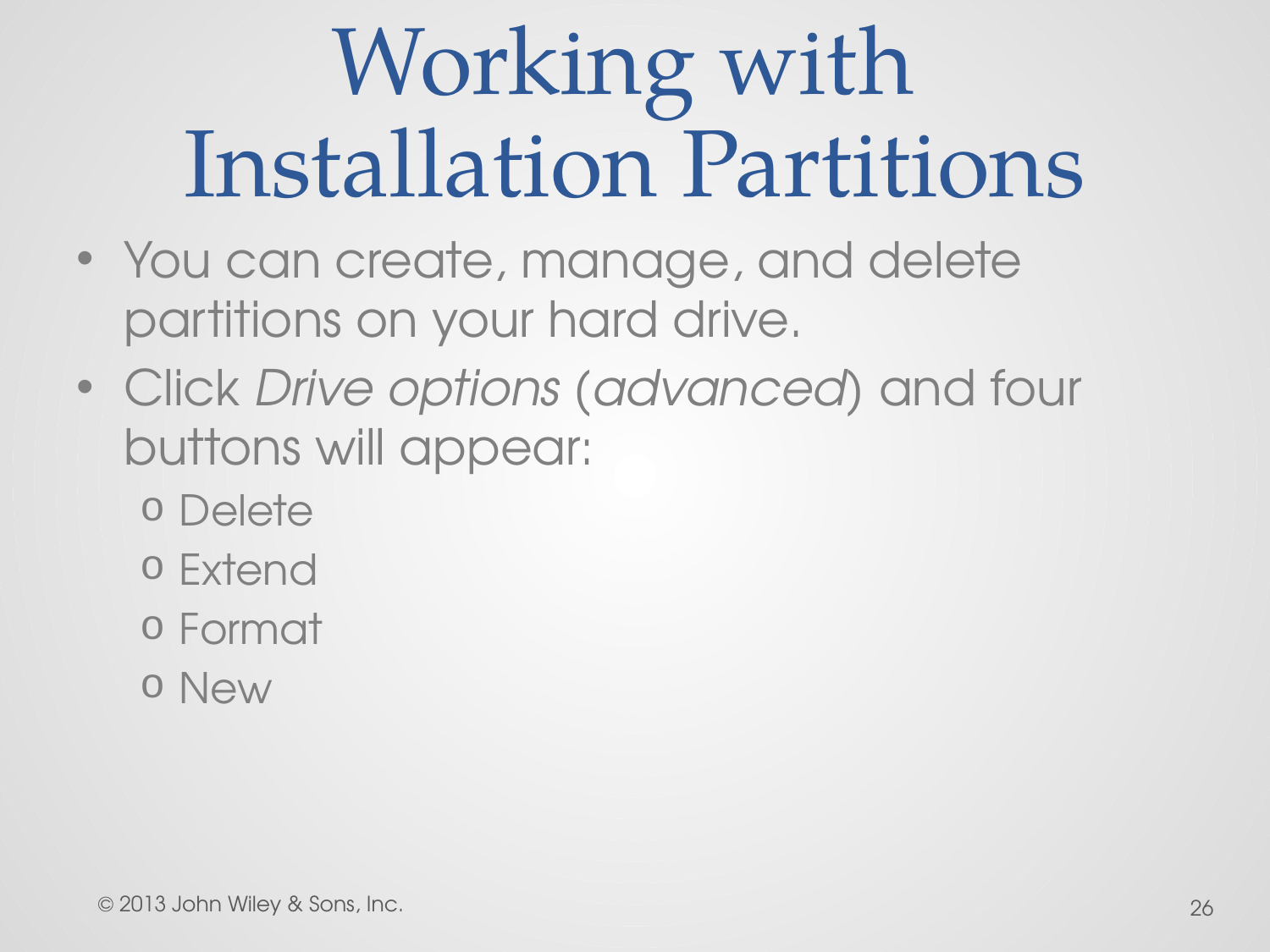

# Working with Installation Partitions
You can create, manage, and delete partitions on your hard drive.
Click Drive options (advanced) and four buttons will appear:
Delete
Extend
Format
New
© 2013 John Wiley & Sons, Inc.
26